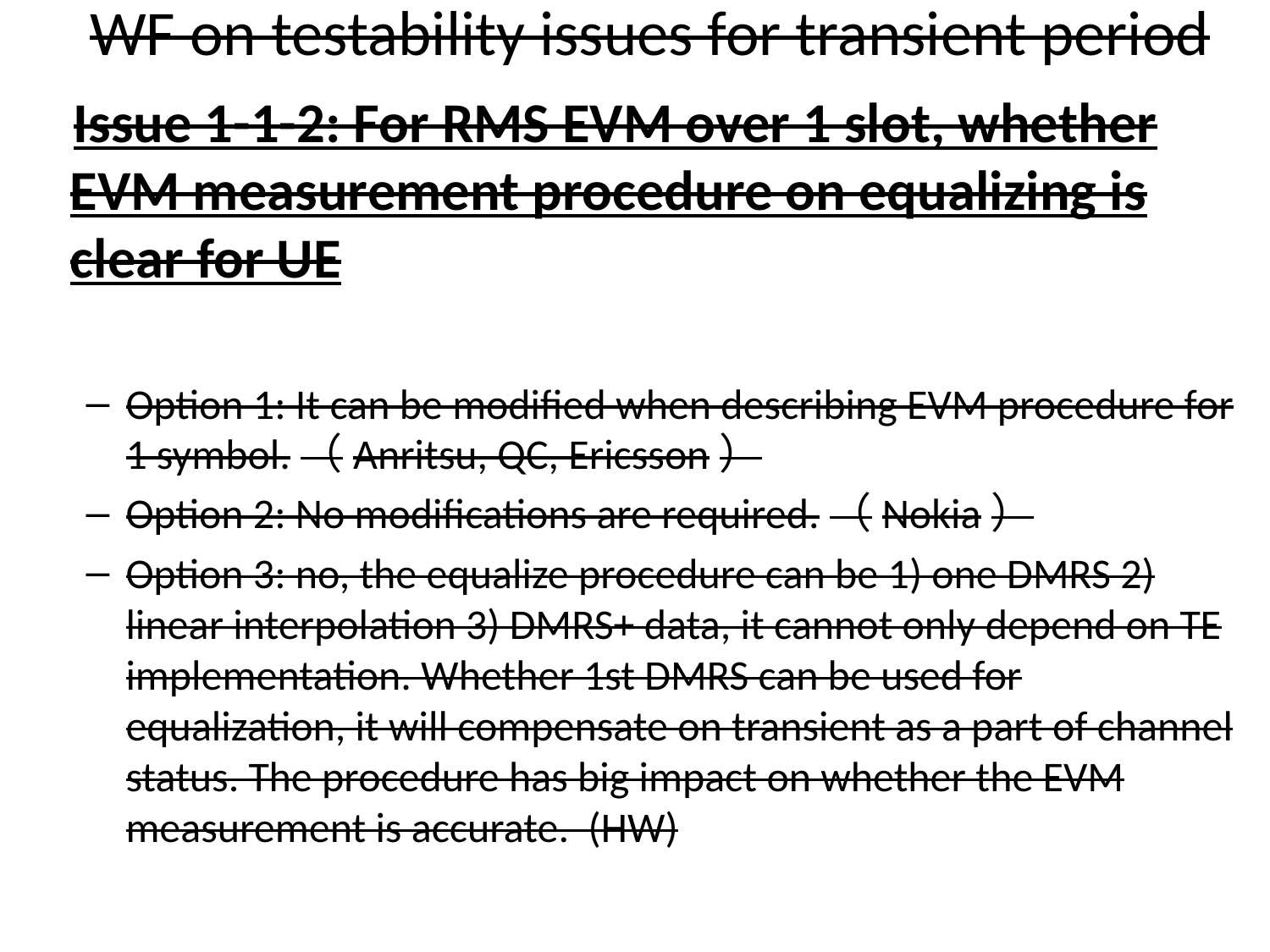

# WF on testability issues for transient period
    Issue 1-1-2: For RMS EVM over 1 slot, whether EVM measurement procedure on equalizing is clear for UE

Option 1: It can be modified when describing EVM procedure for 1 symbol.（Anritsu, QC, Ericsson）
Option 2: No modifications are required.（Nokia）
Option 3: no, the equalize procedure can be 1) one DMRS 2) linear interpolation 3) DMRS+ data, it cannot only depend on TE implementation. Whether 1st DMRS can be used for equalization, it will compensate on transient as a part of channel status. The procedure has big impact on whether the EVM measurement is accurate.  (HW)